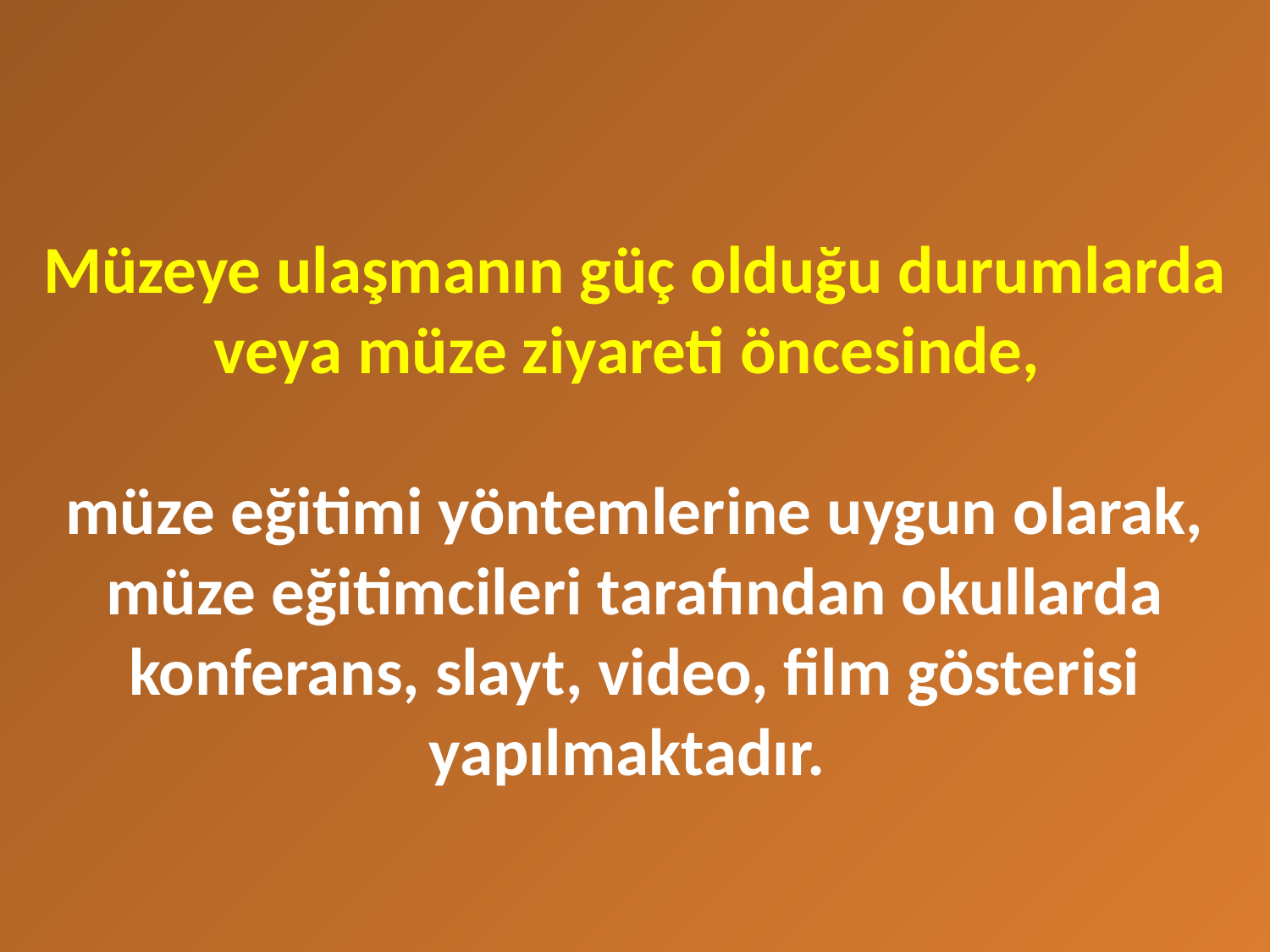

# Müzeye ulaşmanın güç olduğu durumlarda veya müze ziyareti öncesinde, müze eğitimi yöntemlerine uygun olarak, müze eğitimcileri tarafından okullarda konferans, slayt, video, film gösterisi yapılmaktadır.